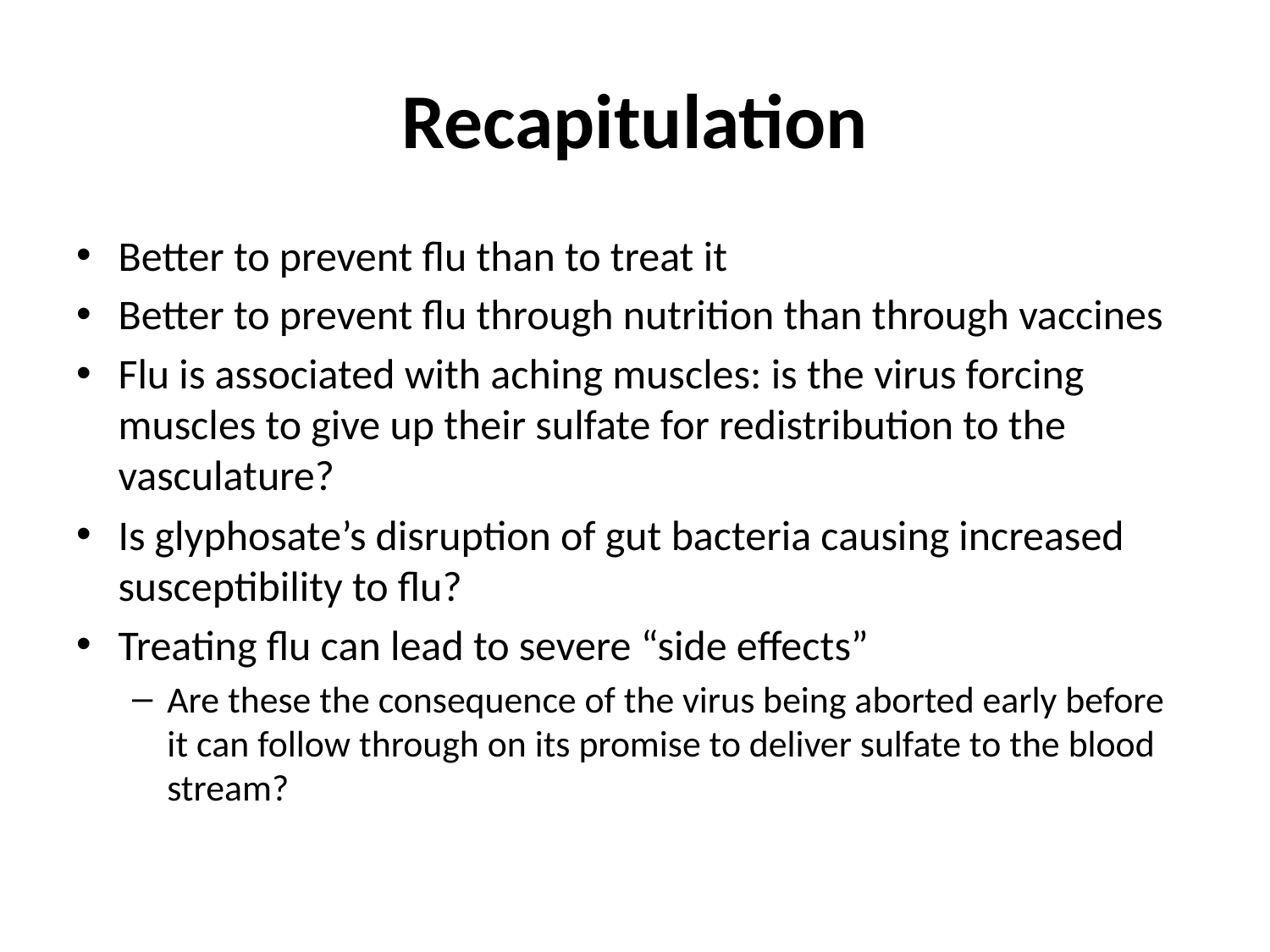

# Recapitulation
Better to prevent flu than to treat it
Better to prevent flu through nutrition than through vaccines
Flu is associated with aching muscles: is the virus forcing muscles to give up their sulfate for redistribution to the vasculature?
Is glyphosate’s disruption of gut bacteria causing increased susceptibility to flu?
Treating flu can lead to severe “side effects”
Are these the consequence of the virus being aborted early before it can follow through on its promise to deliver sulfate to the blood stream?